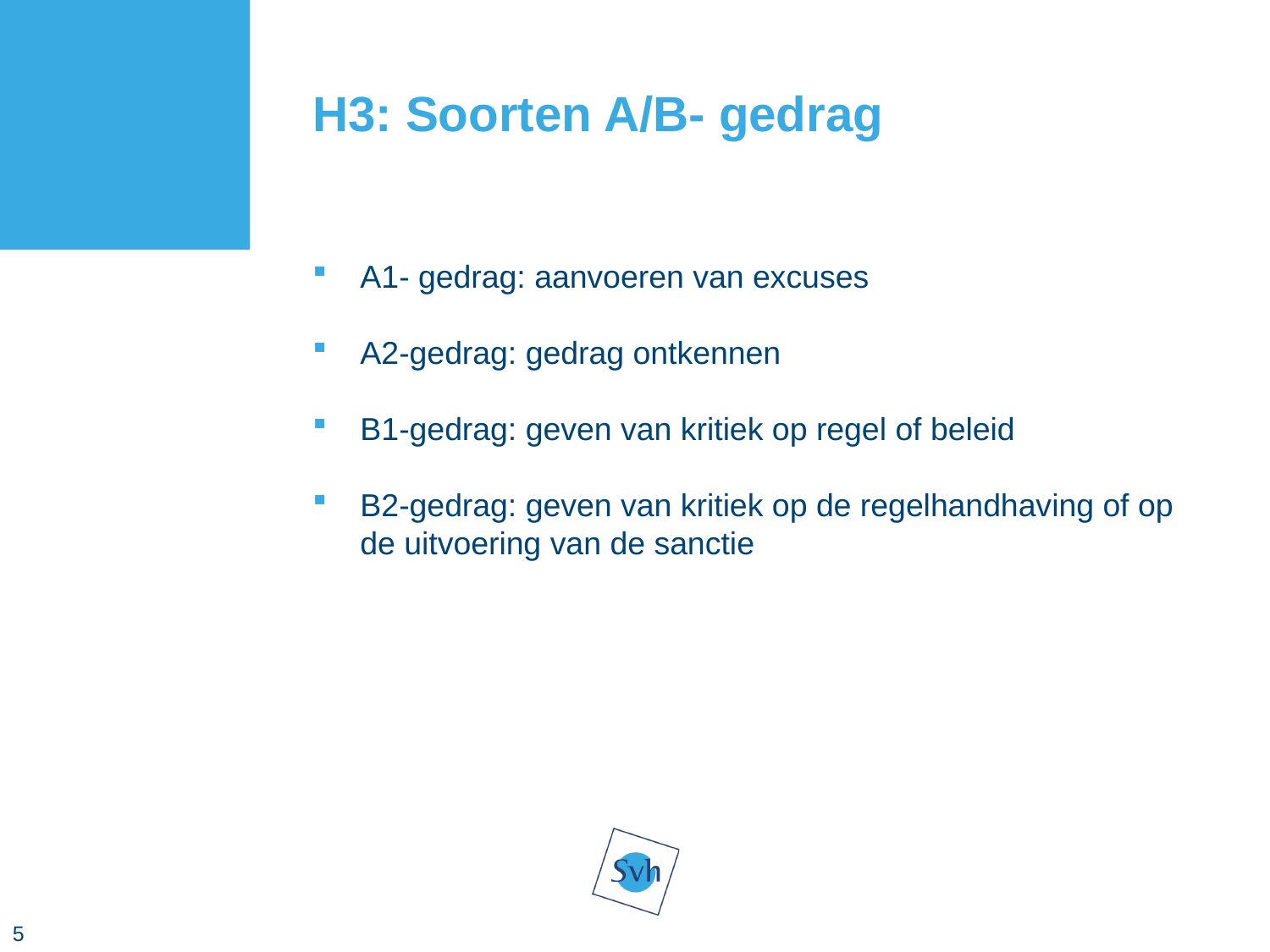

# H3: Soorten A/B- gedrag
A1- gedrag: aanvoeren van excuses

A2-gedrag: gedrag ontkennen

B1-gedrag: geven van kritiek op regel of beleid

B2-gedrag: geven van kritiek op de regelhandhaving of op de uitvoering van de sanctie